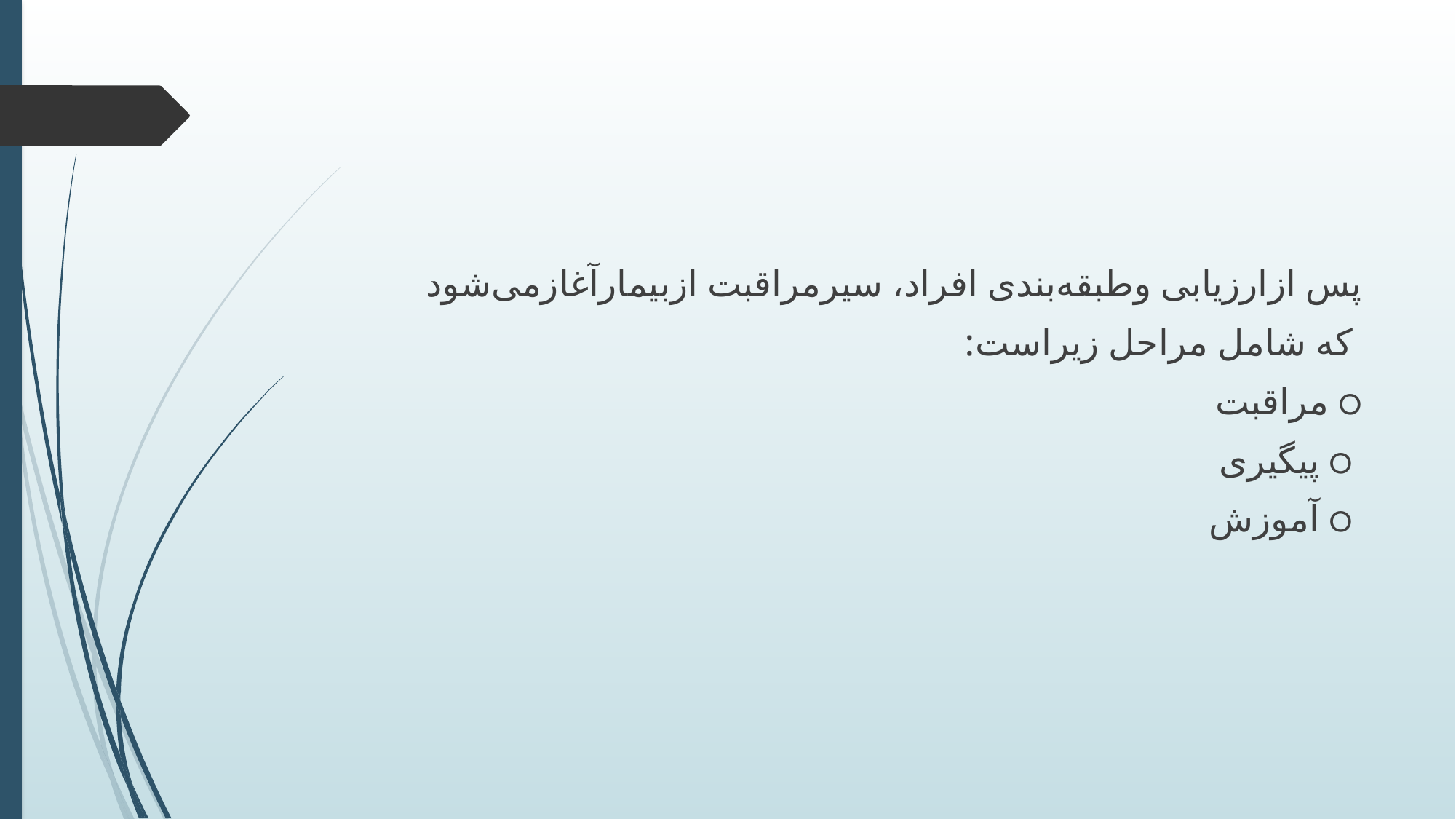

#
پس ‌از‌ارزیابی ‌و‌طبقه‌بندی ‌افراد،‌ سیر‌مراقبت ‌از‌بیمار‌آغاز‌می‌شود‌
 که ‌شامل‌ مراحل ‌زیر‌است:
o مراقبت
 o پیگیری
‌ o آموزش